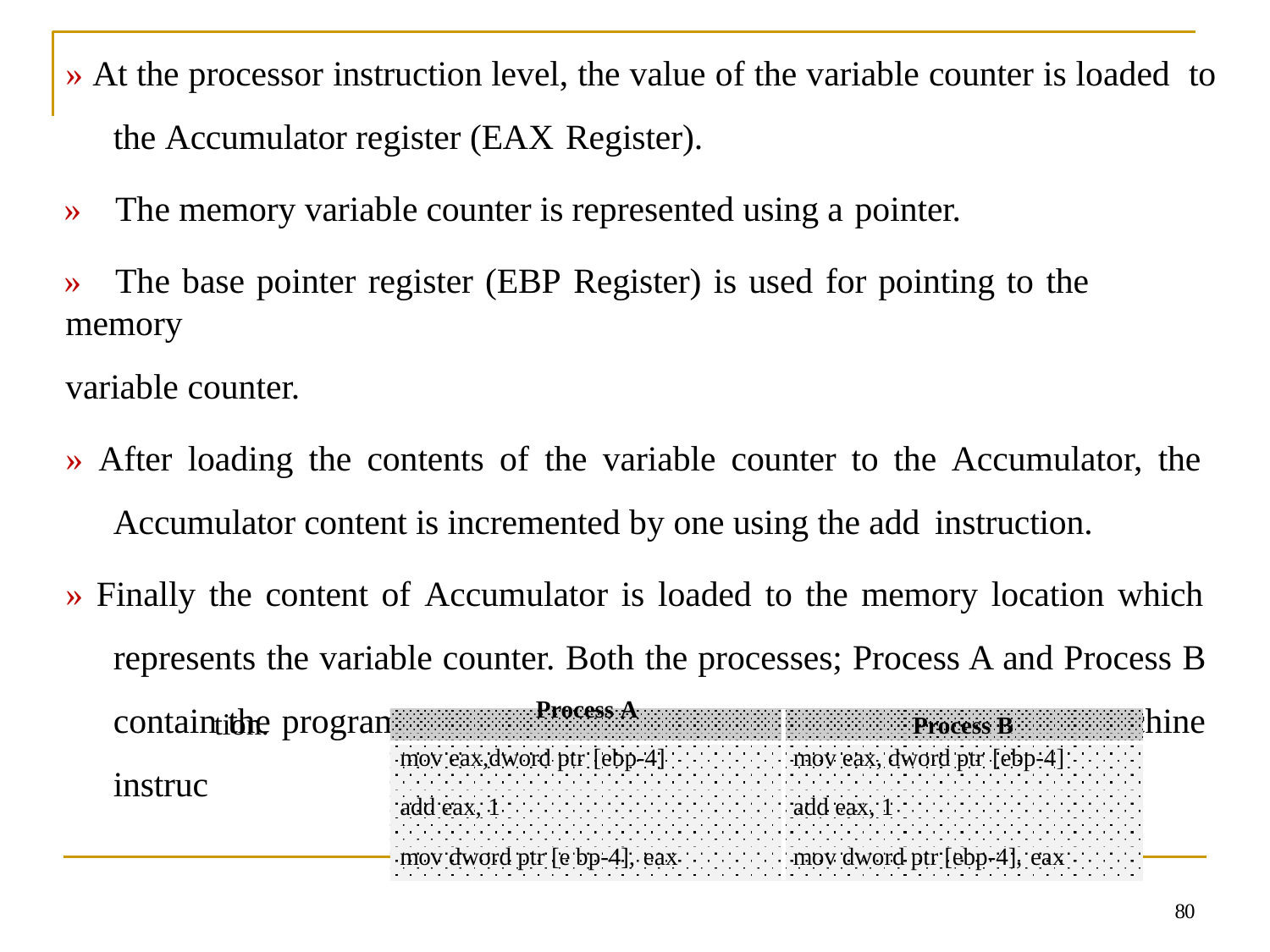

» At the processor instruction level, the value of the variable counter is loaded  to the Accumulator register (EAX Register).
»	The memory variable counter is represented using a pointer.
»	The base pointer register (EBP Register) is used for pointing to the memory
variable counter.
» After loading the contents of the variable counter to the Accumulator, the  Accumulator content is incremented by one using the add instruction.
» Finally the content of Accumulator is loaded to the memory location which  represents the variable counter. Both the processes; Process A and Process B  contain the program statement counter++; Translating this into the machine  instruc

| tion. Process A | Process B |
| --- | --- |
| mov eax,dword ptr [ebp-4] add eax, 1 mov dword ptr [e bp-4], eax | mov eax, dword ptr [ebp-4] add eax, 1 mov dword ptr [ebp-4], eax |
80